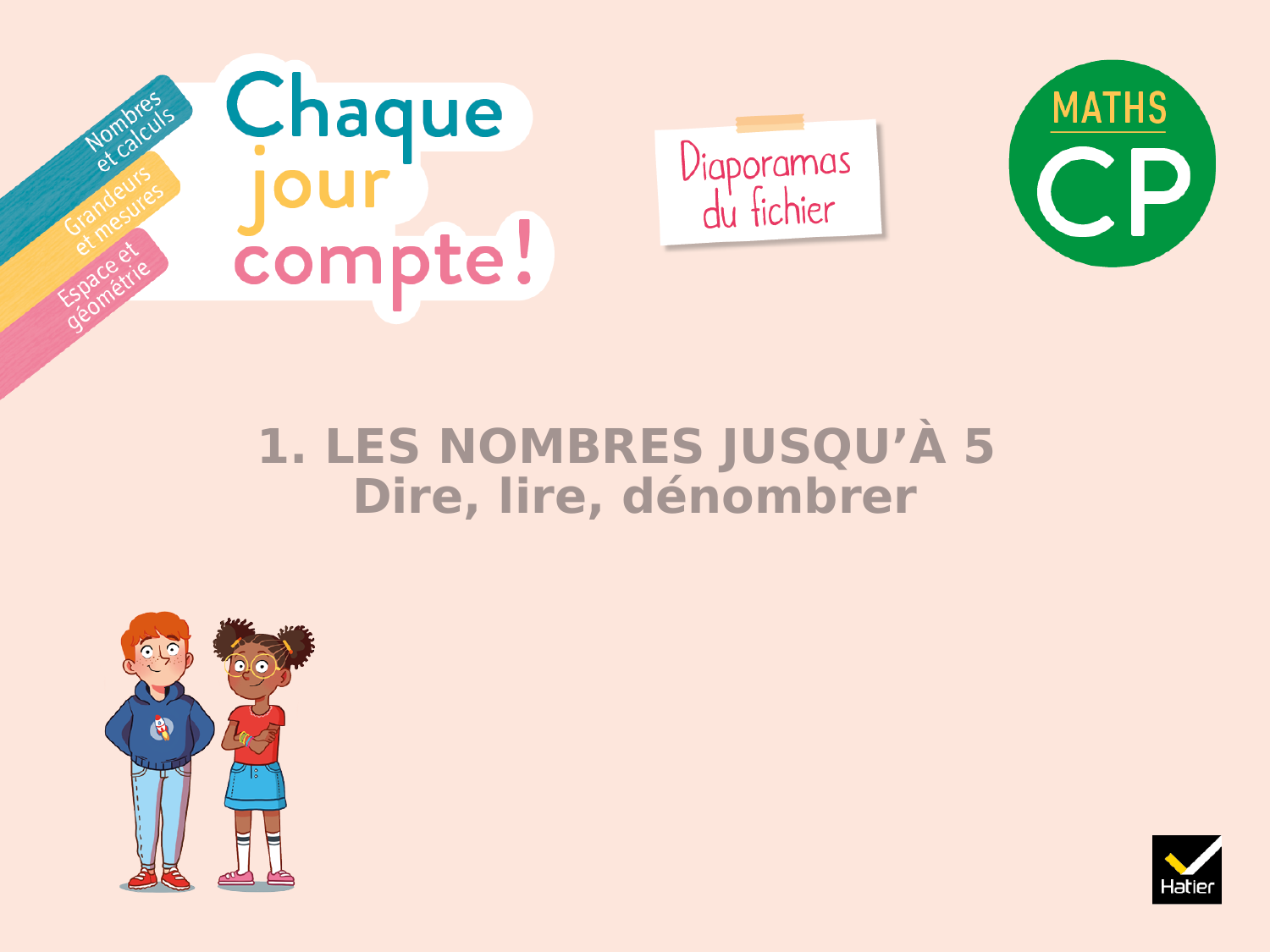

# 1. LES NOMBRES JUSQU’À 5 Dire, lire, dénombrer